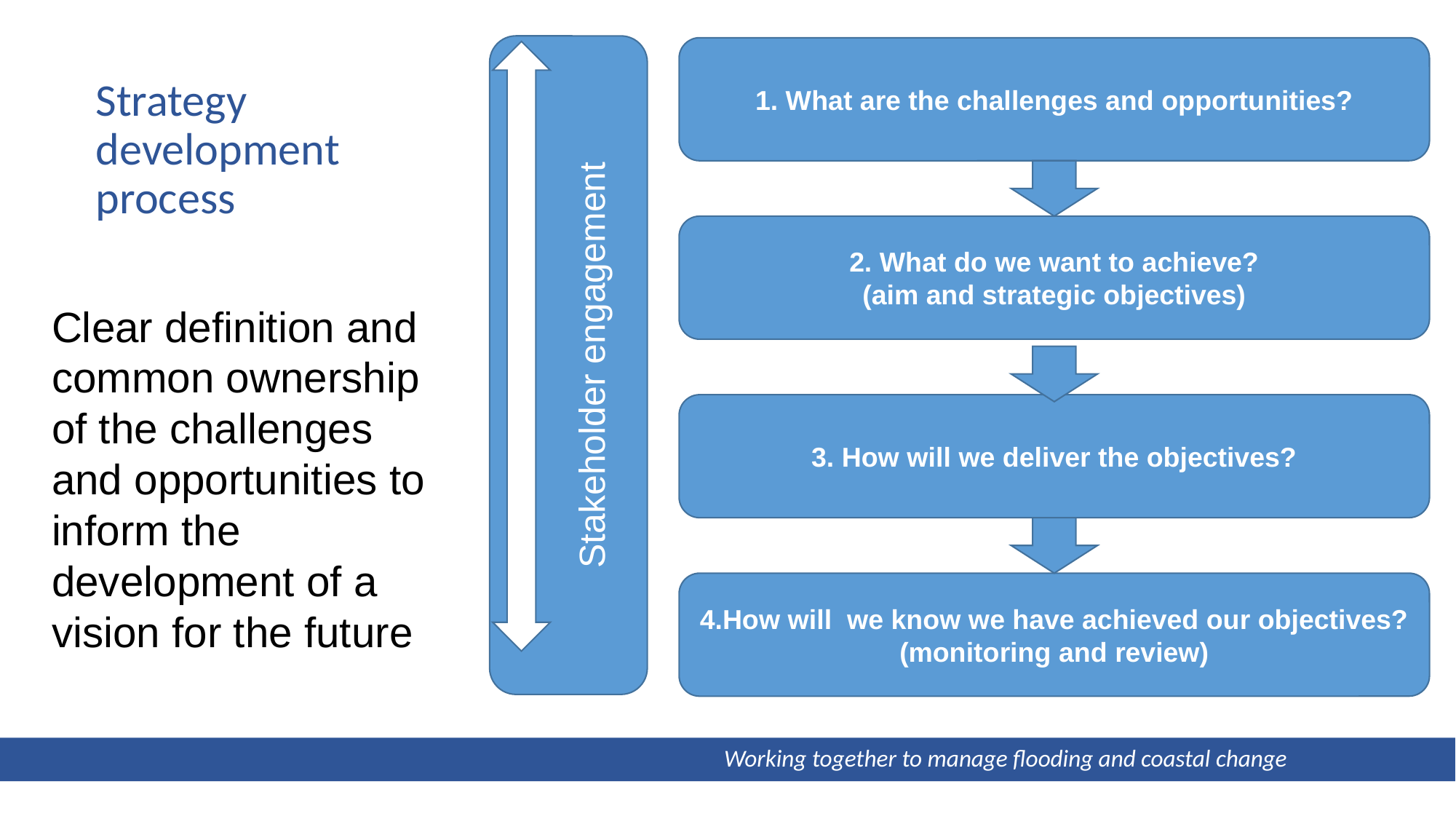

Stakeholder engagement
1. What are the challenges and opportunities?

# Strategy development process

2. What do we want to achieve?
(aim and strategic objectives)
Clear definition and common ownership of the challenges and opportunities to inform the development of a vision for the future

3. How will we deliver the objectives?

4.How will  we know we have achieved our objectives?
(monitoring and review)
                                                                                                        Working together to manage flooding and coastal change